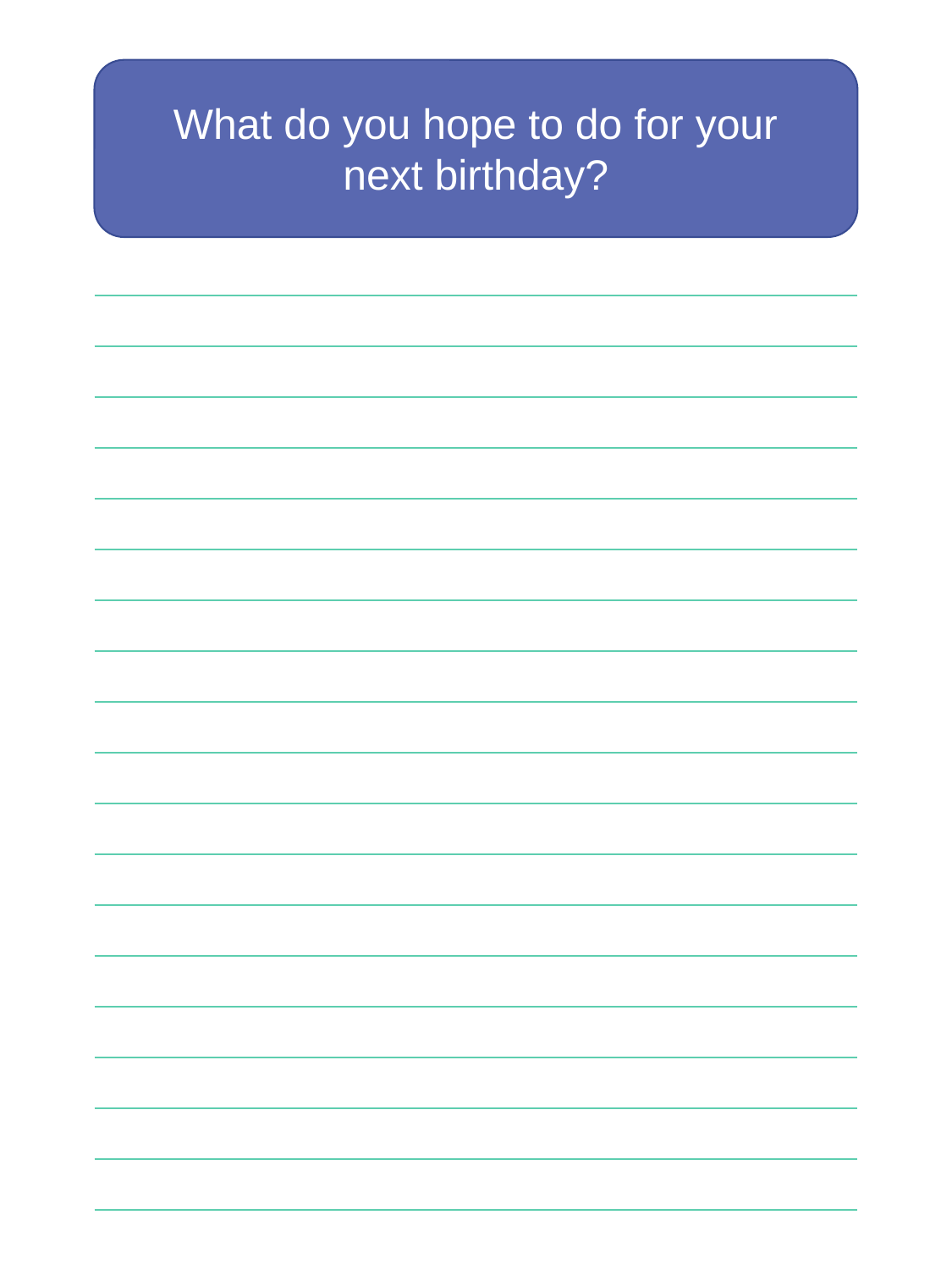

What do you hope to do for your next birthday?
|  |
| --- |
|  |
|  |
|  |
|  |
|  |
|  |
|  |
|  |
|  |
|  |
|  |
|  |
|  |
|  |
|  |
|  |
|  |